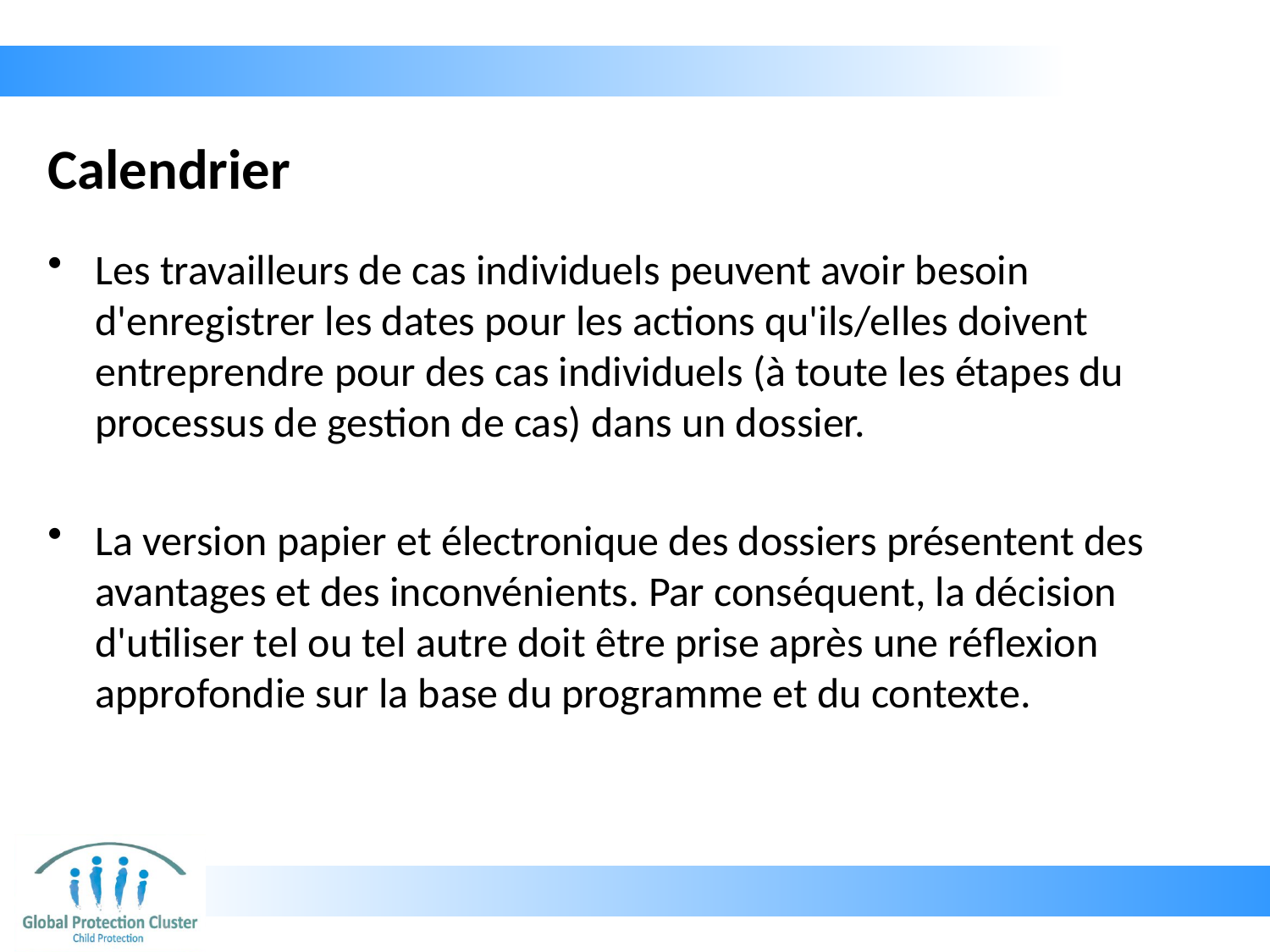

# Calendrier
Les travailleurs de cas individuels peuvent avoir besoin d'enregistrer les dates pour les actions qu'ils/elles doivent entreprendre pour des cas individuels (à toute les étapes du processus de gestion de cas) dans un dossier.

La version papier et électronique des dossiers présentent des avantages et des inconvénients. Par conséquent, la décision d'utiliser tel ou tel autre doit être prise après une réflexion approfondie sur la base du programme et du contexte.